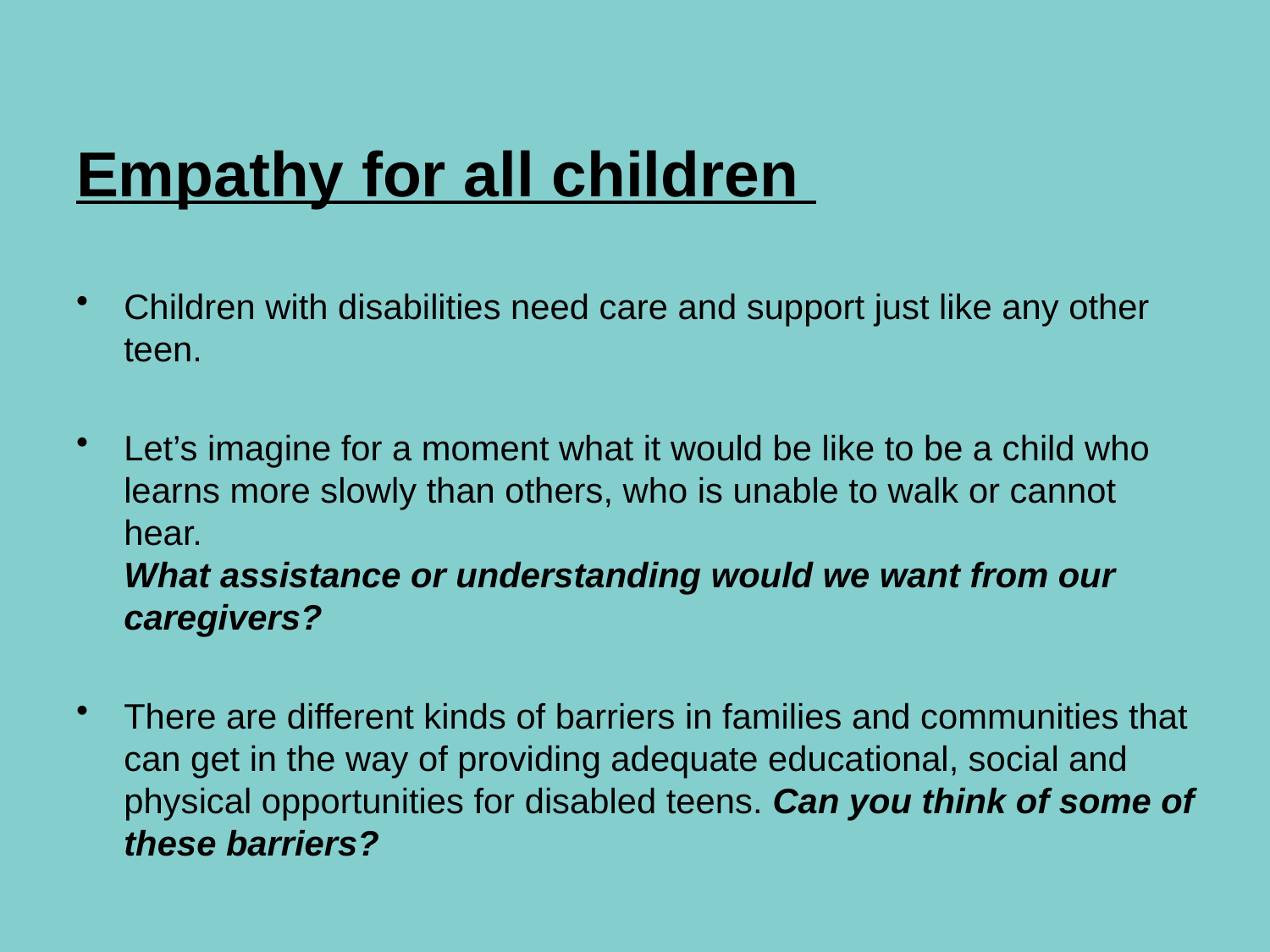

# Empathy for all children

Children with disabilities need care and support just like any other teen.

Let’s imagine for a moment what it would be like to be a child who learns more slowly than others, who is unable to walk or cannot hear.
What assistance or understanding would we want from our caregivers?

There are different kinds of barriers in families and communities that can get in the way of providing adequate educational, social and physical opportunities for disabled teens. Can you think of some of these barriers?